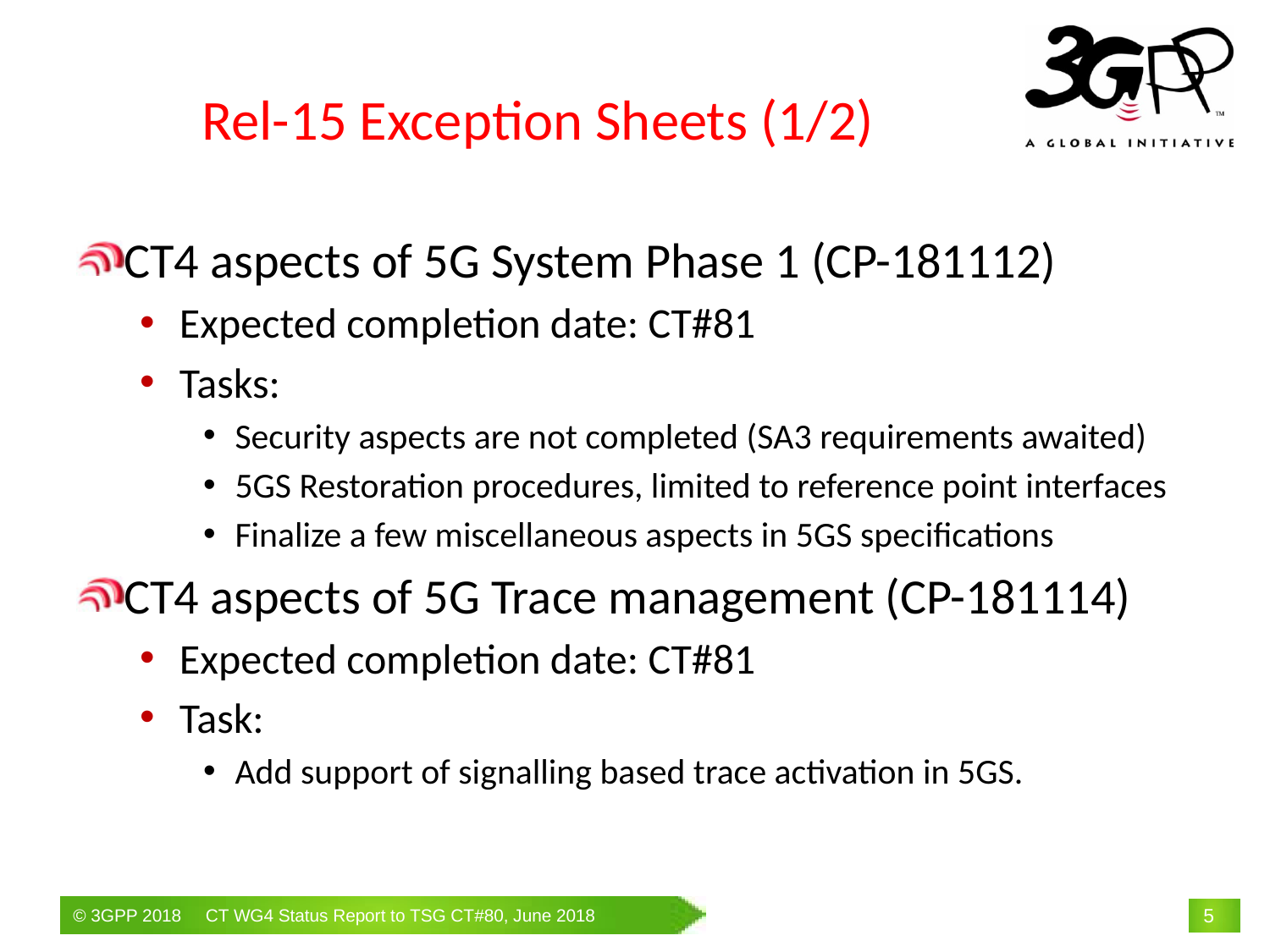

# Rel-15 Exception Sheets (1/2)
CT4 aspects of 5G System Phase 1 (CP-181112)
Expected completion date: CT#81
Tasks:
Security aspects are not completed (SA3 requirements awaited)
5GS Restoration procedures, limited to reference point interfaces
Finalize a few miscellaneous aspects in 5GS specifications
CT4 aspects of 5G Trace management (CP-181114)
Expected completion date: CT#81
Task:
Add support of signalling based trace activation in 5GS.